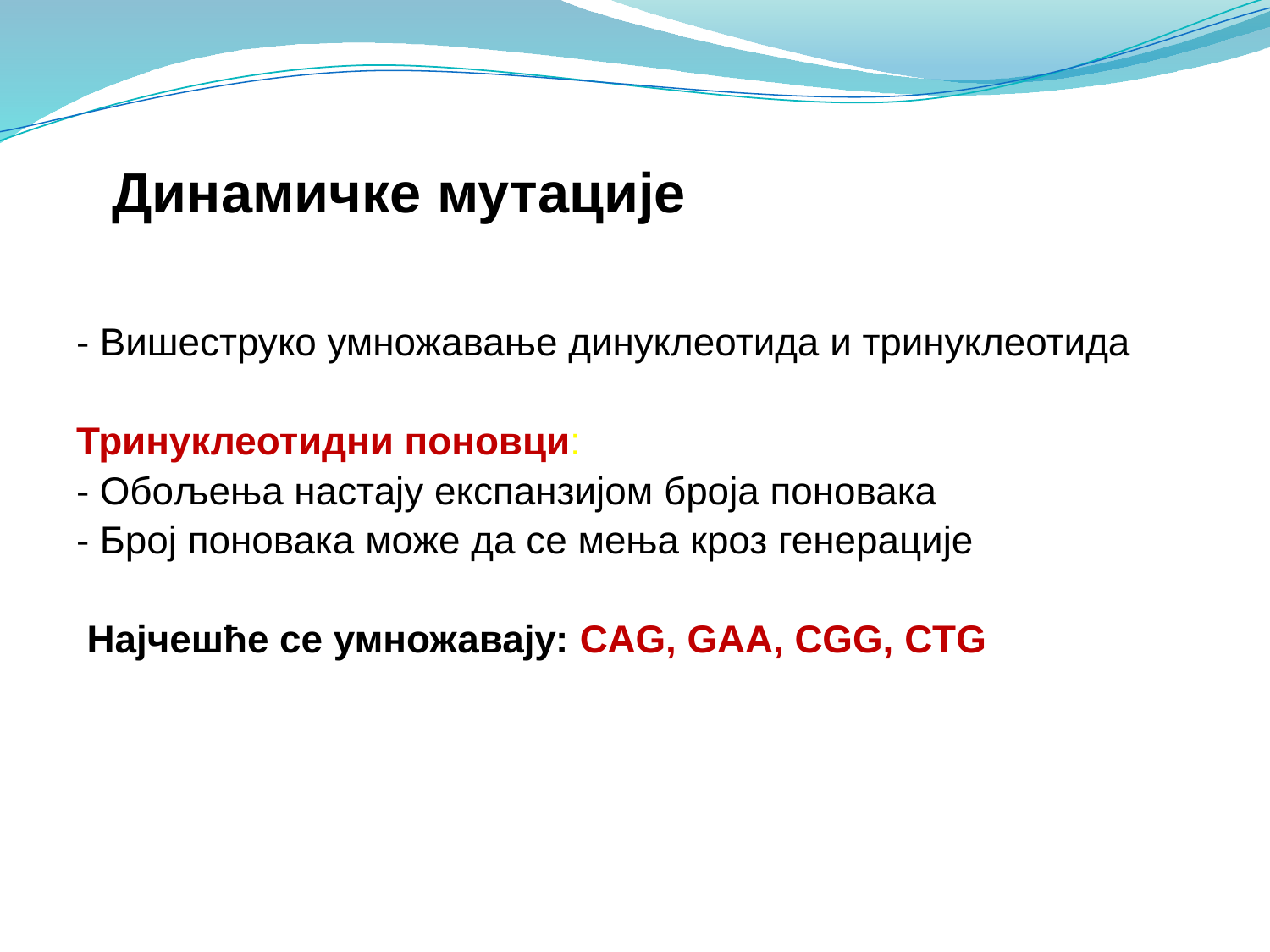

# Динамичке мутације
- Вишеструко умножавање динуклеотида и тринуклеотида

Тринуклеотидни поновци:
- Обољења настају експанзијом броја поновака
- Број поновака може да се мења кроз генерације

 Најчешће се умножавају: CAG, GAA, CGG, CTG